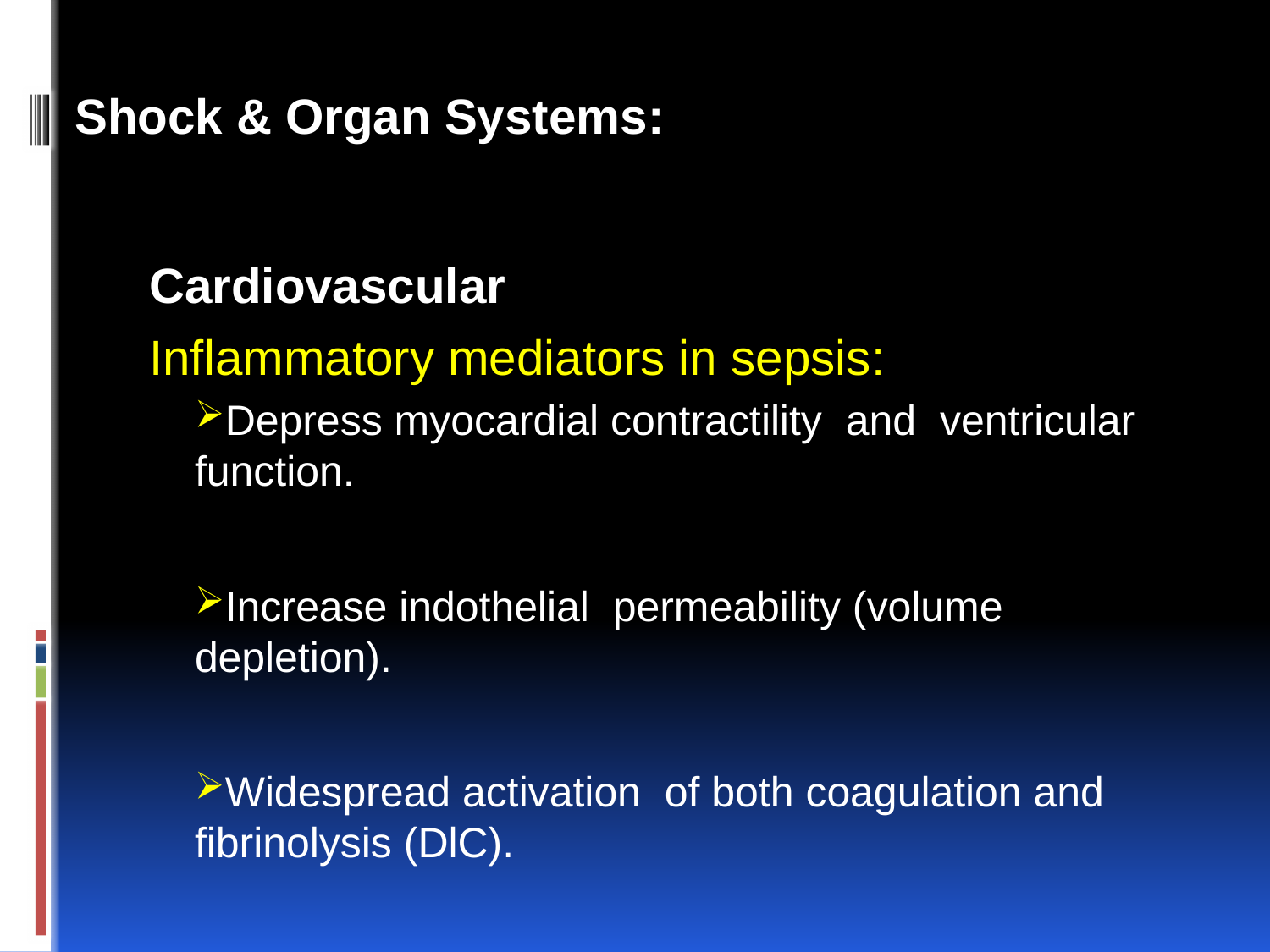

Shock & Organ Systems:
Cardiovascular
Inflammatory mediators in sepsis:
Depress myocardial contractility  and  ventricular function.

Increase indothelial  permeability (volume depletion).

Widespread activation  of both coagulation and fibrinolysis (DlC).